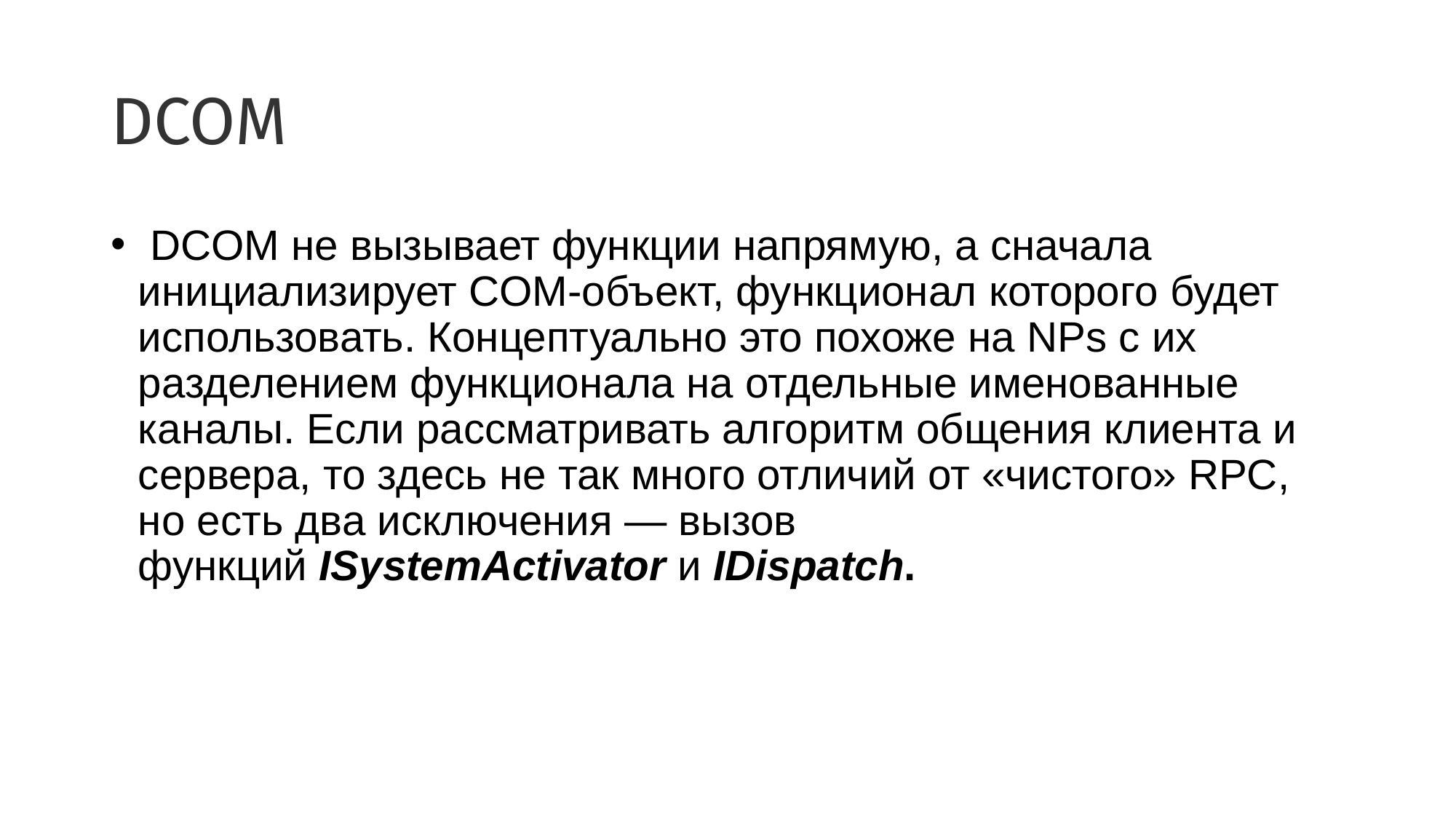

# DCOM
 DCOM не вызывает функции напрямую, а сначала инициализирует COM‑объект, функционал которого будет использовать. Концептуально это похоже на NPs с их разделением функционала на отдельные именованные каналы. Если рассматривать алгоритм общения клиента и сервера, то здесь не так много отличий от «чистого» RPC, но есть два исключения — вызов функций ISystemActivator и IDispatch.